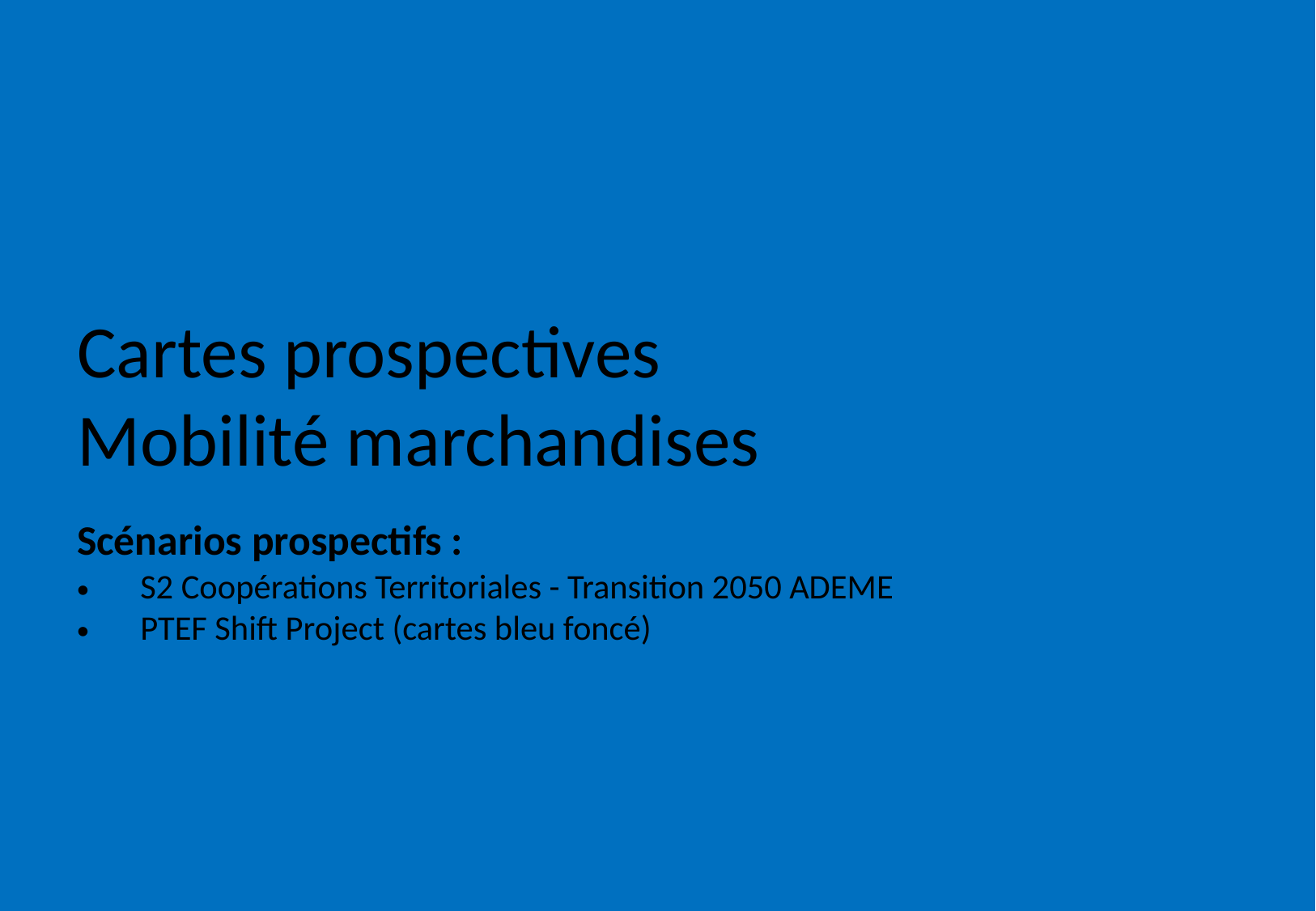

Cartes prospectives
Mobilité marchandises

Scénarios prospectifs :
S2 Coopérations Territoriales - Transition 2050 ADEME
PTEF Shift Project (cartes bleu foncé)